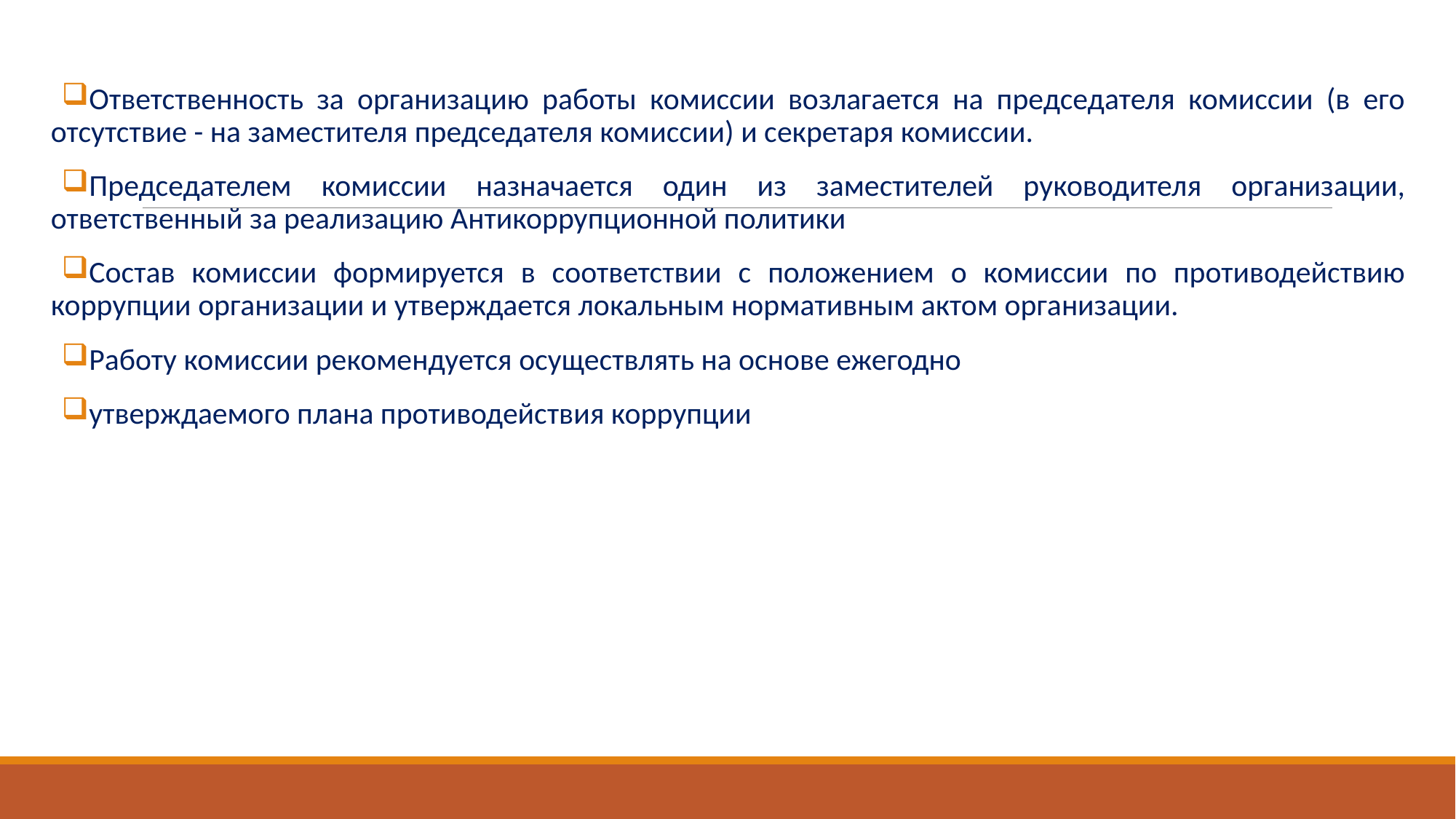

Ответственность за организацию работы комиссии возлагается на председателя комиссии (в его отсутствие - на заместителя председателя комиссии) и секретаря комиссии.
Председателем комиссии назначается один из заместителей руководителя организации, ответственный за реализацию Антикоррупционной политики
Состав комиссии формируется в соответствии с положением о комиссии по противодействию коррупции организации и утверждается локальным нормативным актом организации.
Работу комиссии рекомендуется осуществлять на основе ежегодно
утверждаемого плана противодействия коррупции